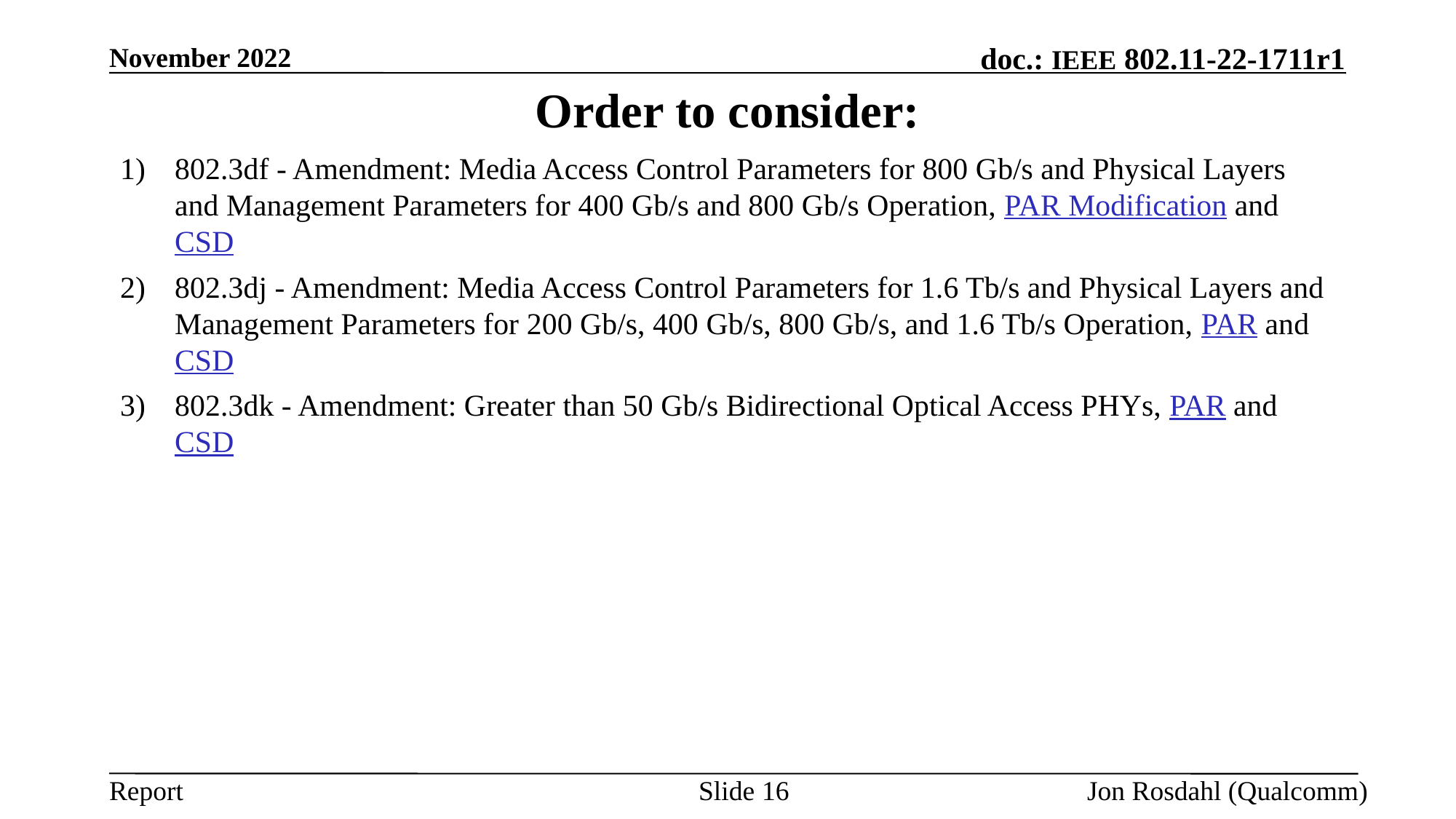

November 2022
# Order to consider:
802.3df - Amendment: Media Access Control Parameters for 800 Gb/s and Physical Layers and Management Parameters for 400 Gb/s and 800 Gb/s Operation, PAR Modification and CSD
802.3dj - Amendment: Media Access Control Parameters for 1.6 Tb/s and Physical Layers and Management Parameters for 200 Gb/s, 400 Gb/s, 800 Gb/s, and 1.6 Tb/s Operation, PAR and CSD
802.3dk - Amendment: Greater than 50 Gb/s Bidirectional Optical Access PHYs, PAR and CSD
Slide 16
Jon Rosdahl (Qualcomm)